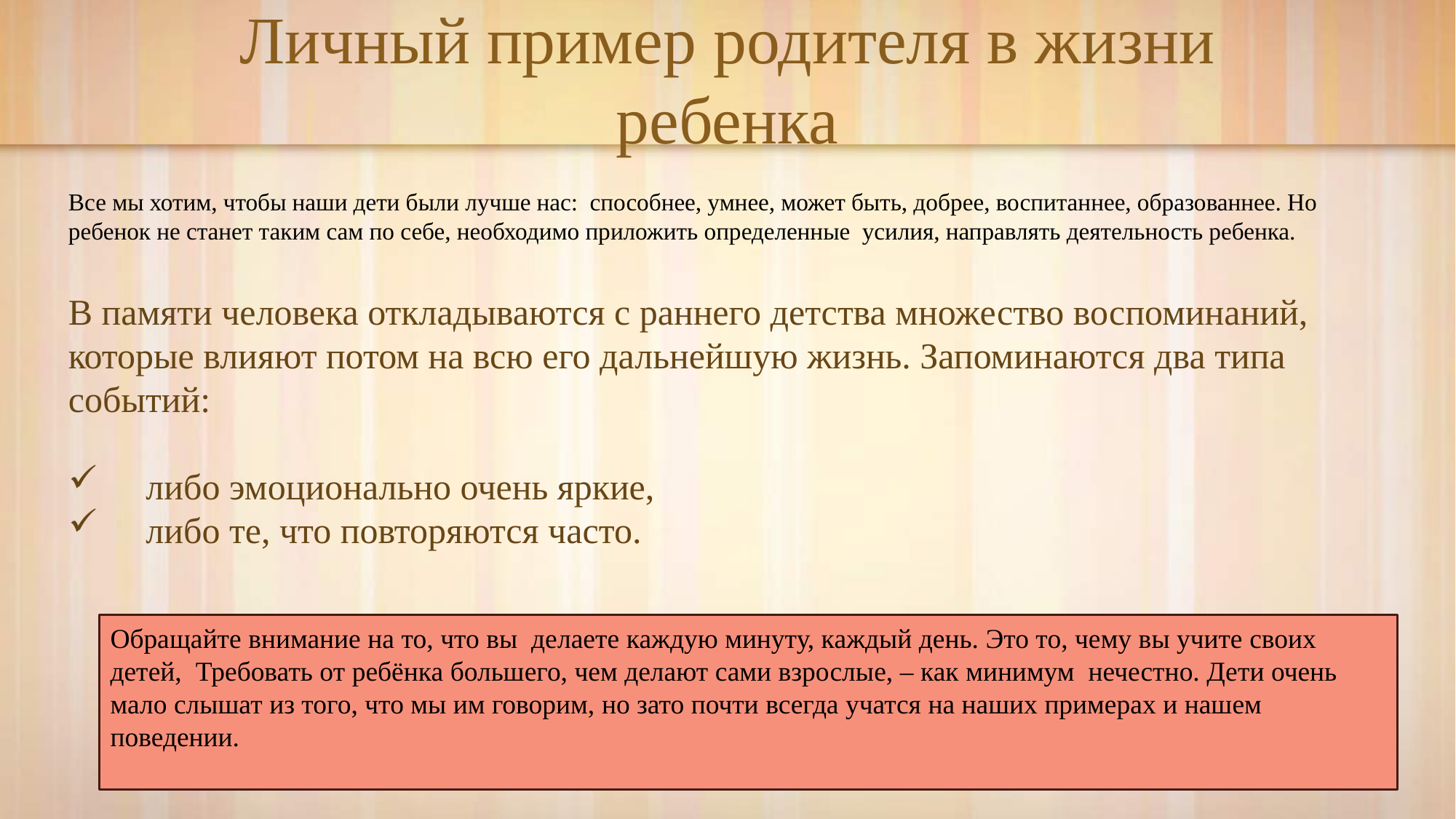

# Личный пример родителя в жизни ребенка
Все мы хотим, чтобы наши дети были лучше нас:  способнее, умнее, может быть, добрее, воспитаннее, образованнее. Но  ребенок не станет таким сам по себе, необходимо приложить определенные  усилия, направлять деятельность ребенка.

В памяти человека откладываются с раннего детства множество воспоминаний, которые влияют потом на всю его дальнейшую жизнь. Запоминаются два типа событий:

    либо эмоционально очень яркие,
    либо те, что повторяются часто.
Обращайте внимание на то, что вы  делаете каждую минуту, каждый день. Это то, чему вы учите своих детей,  Требовать от ребёнка большего, чем делают сами взрослые, – как минимум  нечестно. Дети очень мало слышат из того, что мы им говорим, но зато почти всегда учатся на наших примерах и нашем поведении.